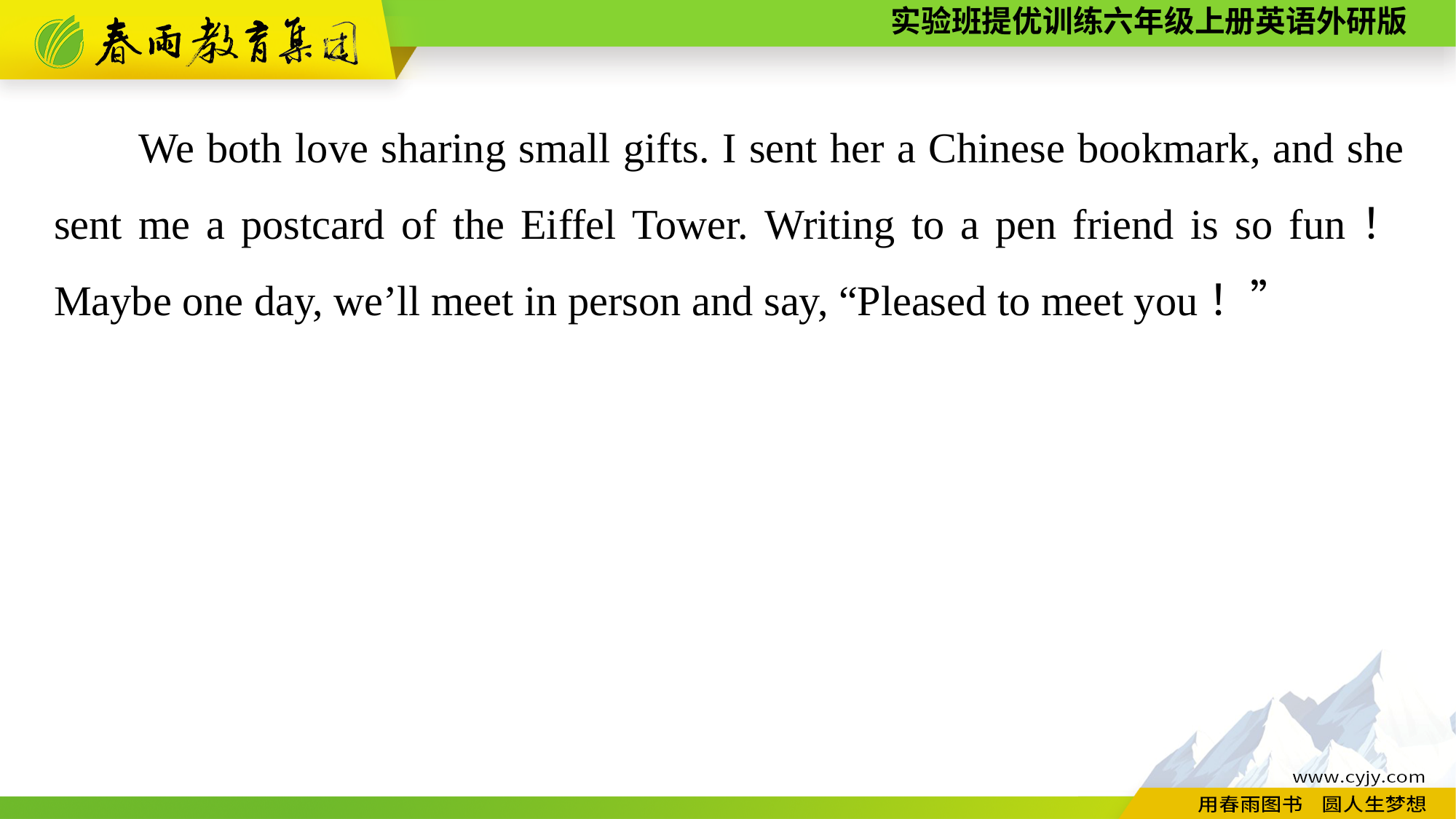

We both love sharing small gifts. I sent her a Chinese bookmark, and she sent me a postcard of the Eiffel Tower. Writing to a pen friend is so fun！ Maybe one day, we’ll meet in person and say, “Pleased to meet you！”